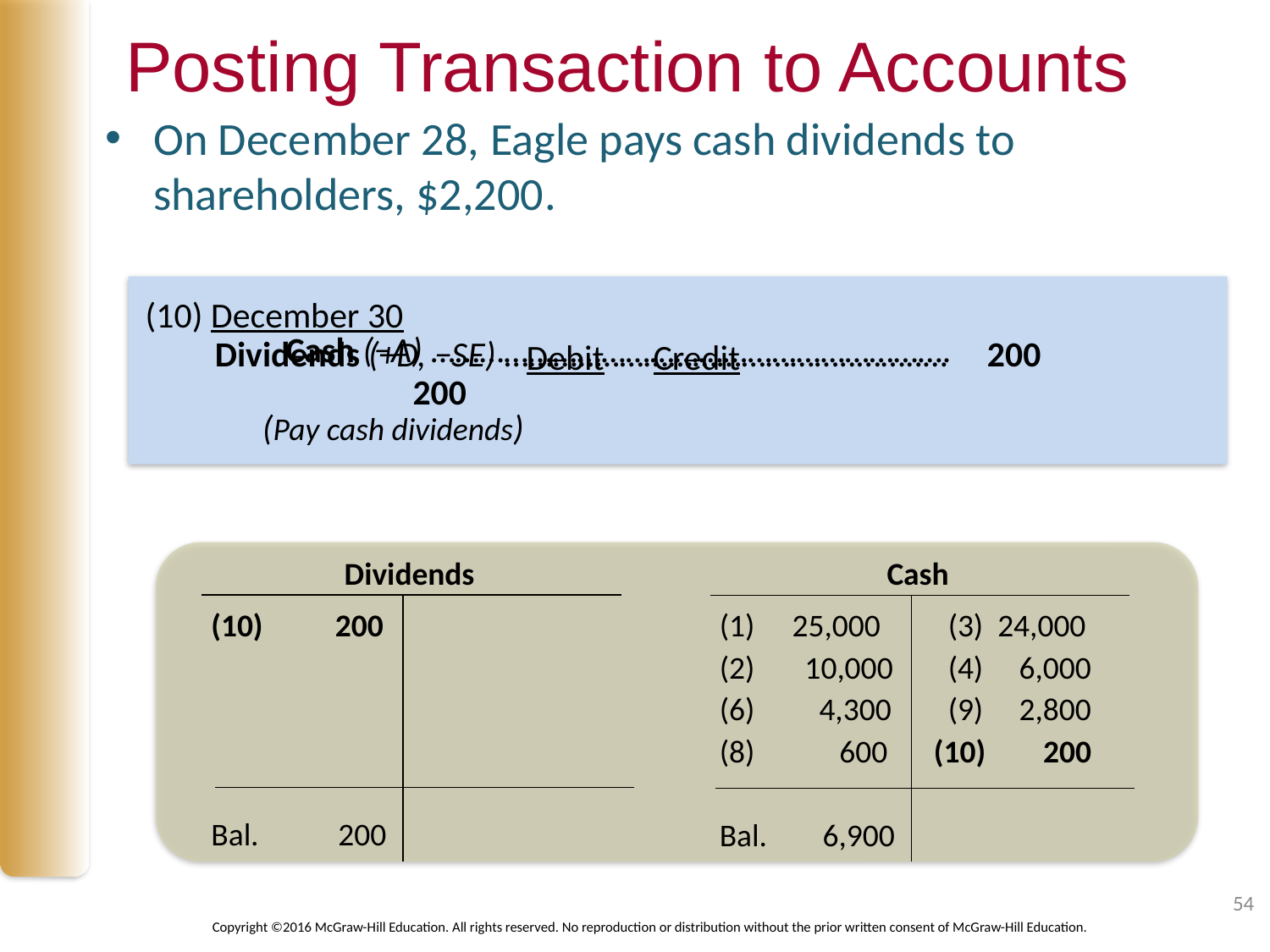

# Posting Transaction to Accounts
On December 28, Eagle pays cash dividends to shareholders, $2,200.

(10) December 30									Debit	Credit
Dividends (+D, −SE) ………..…………………………..……..…     200
Cash (−A) ……………………………………………………….			200
(Pay cash dividends)

Dividends
(10)          200

Bal. 	200
Cash
(1)	25,000  	  (3)  24,000
(2)       10,000 	  (4)     6,000
(6)         4,300 	  (9)     2,800
(8)	 600 	(10)        200
Bal. 	6,900
54
Copyright ©2016 McGraw-Hill Education. All rights reserved. No reproduction or distribution without the prior written consent of McGraw-Hill Education.